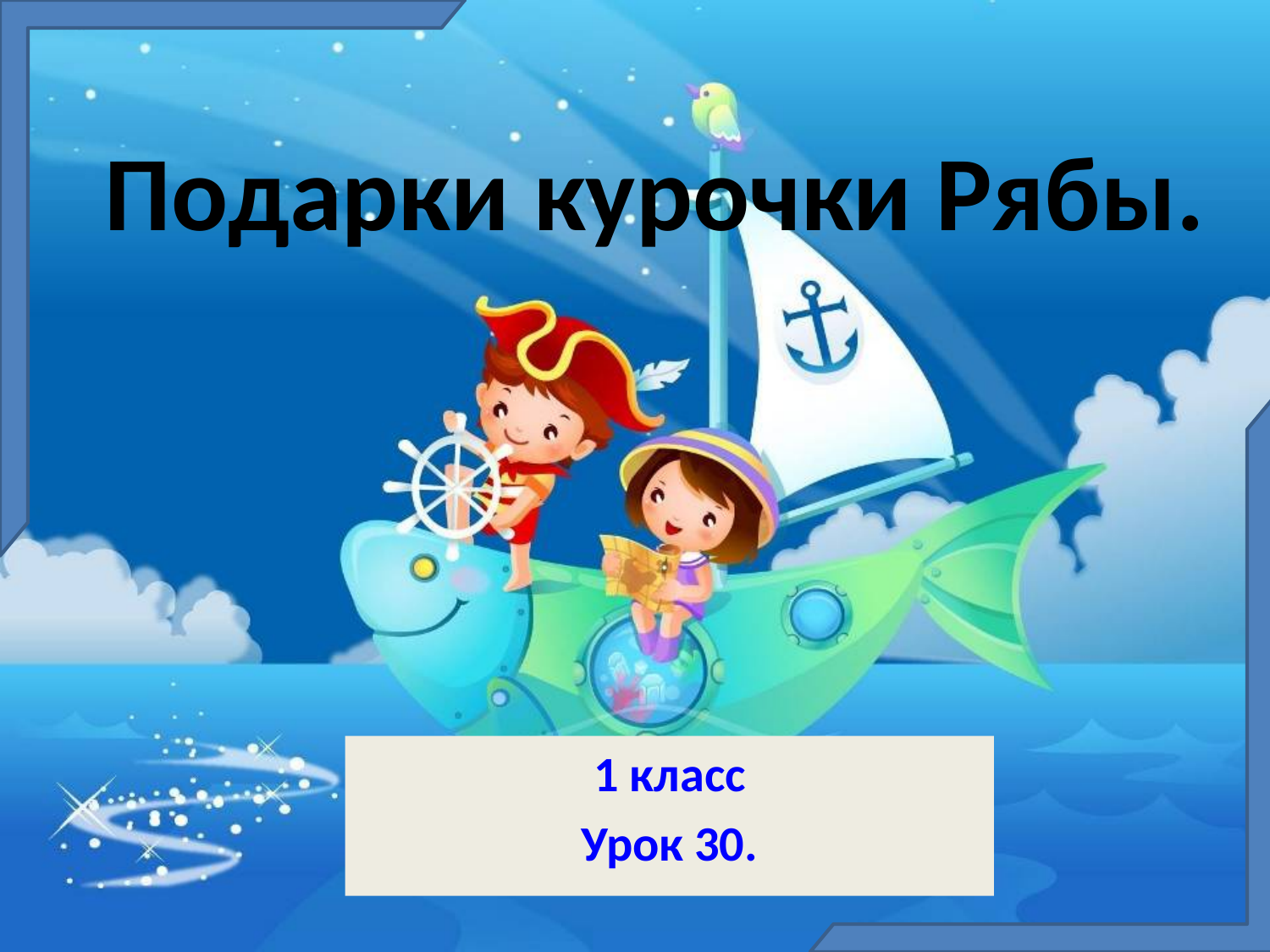

# Подарки курочки Рябы.
1 класс
Урок 30.